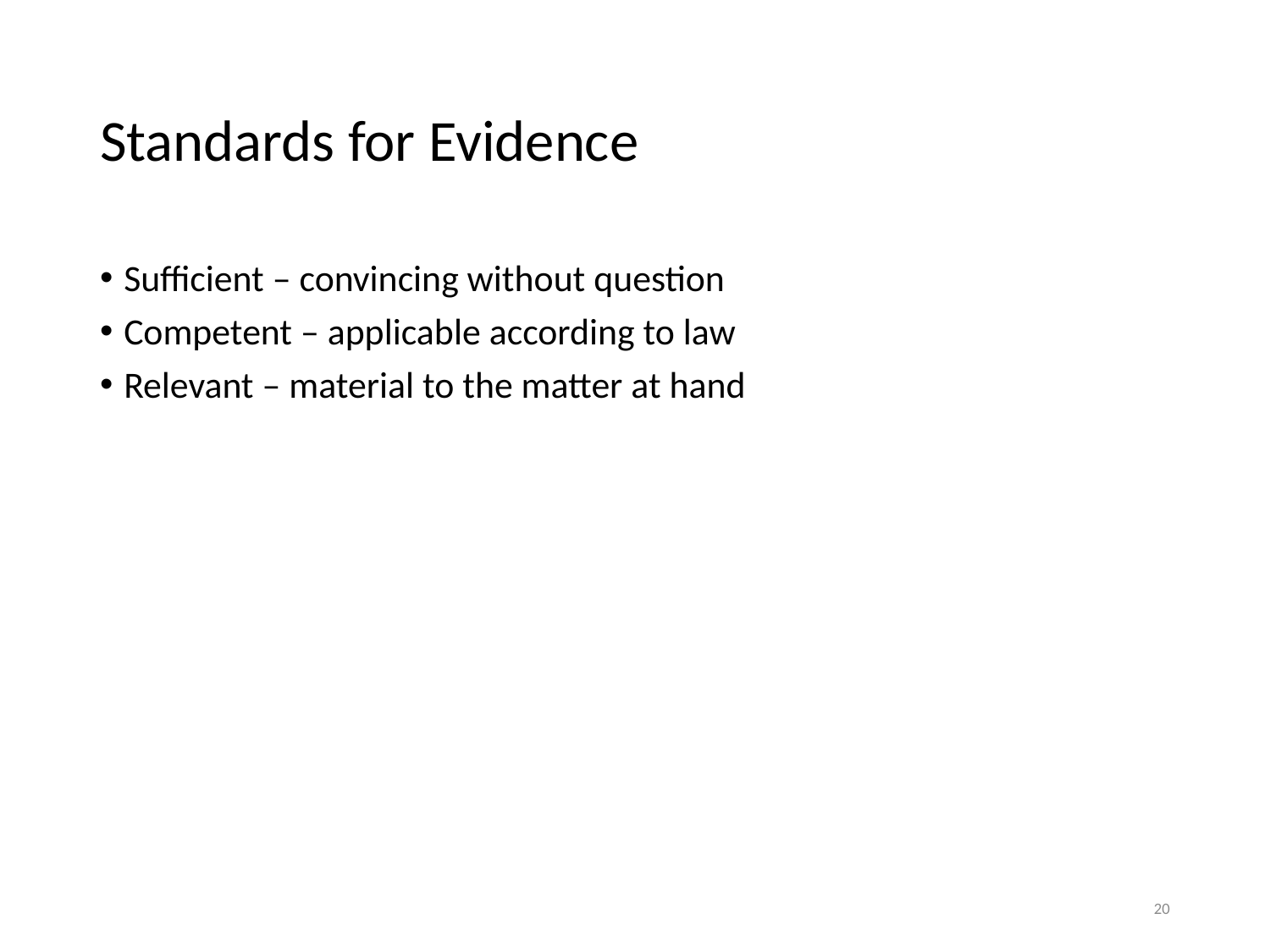

# Standards for Evidence
Sufficient – convincing without question
Competent – applicable according to law
Relevant – material to the matter at hand
20